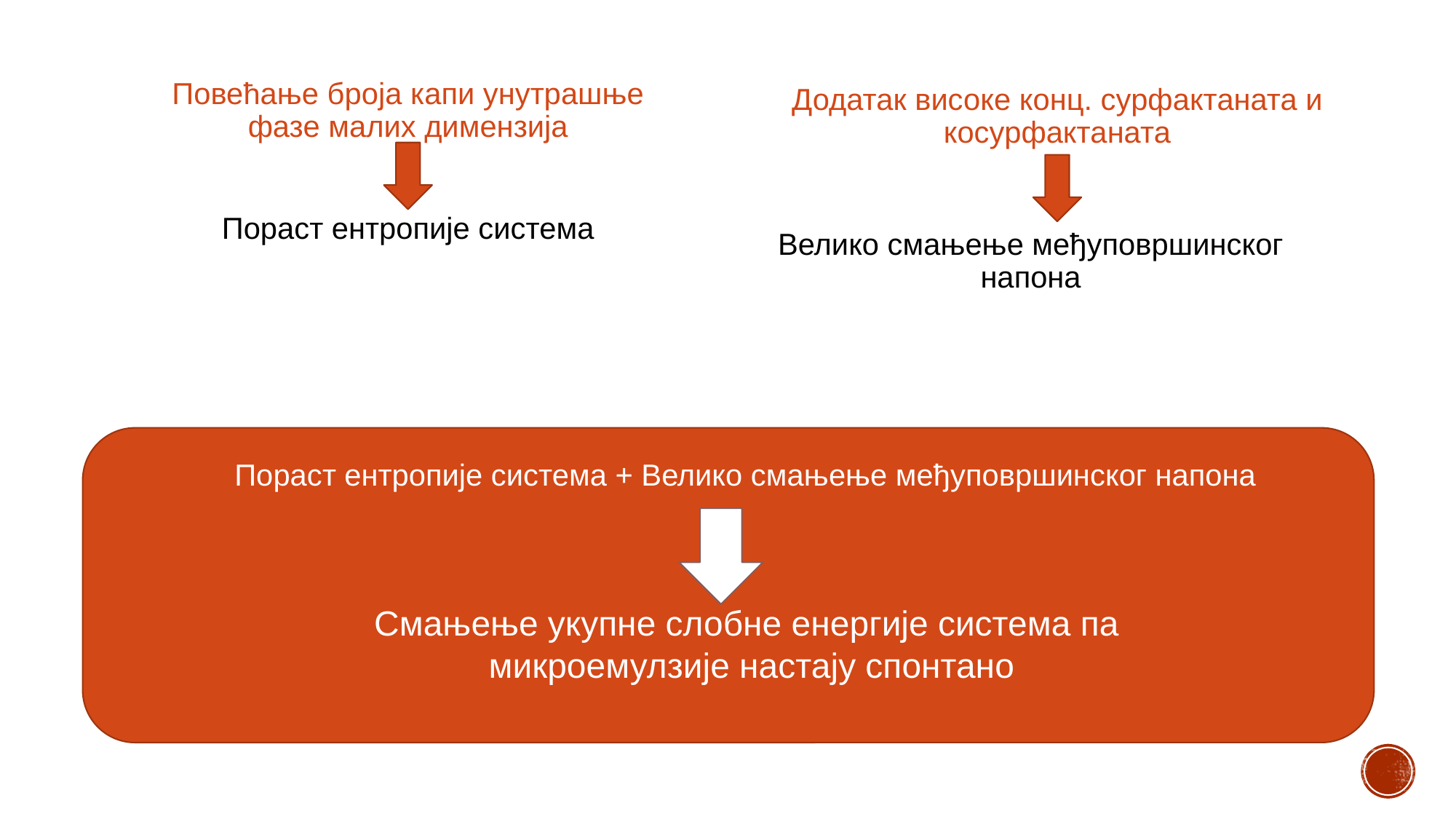

Повећање броја капи унутрашње фазе малих димензија

Пораст ентропије система

Додатак високе конц. сурфактаната и косурфактаната

Велико смањење међуповршинског напона

Пораст ентропије система + Велико смањење међуповршинског напона

Смањење укупне слобне енергије система па
 микроемулзије настају спонтано